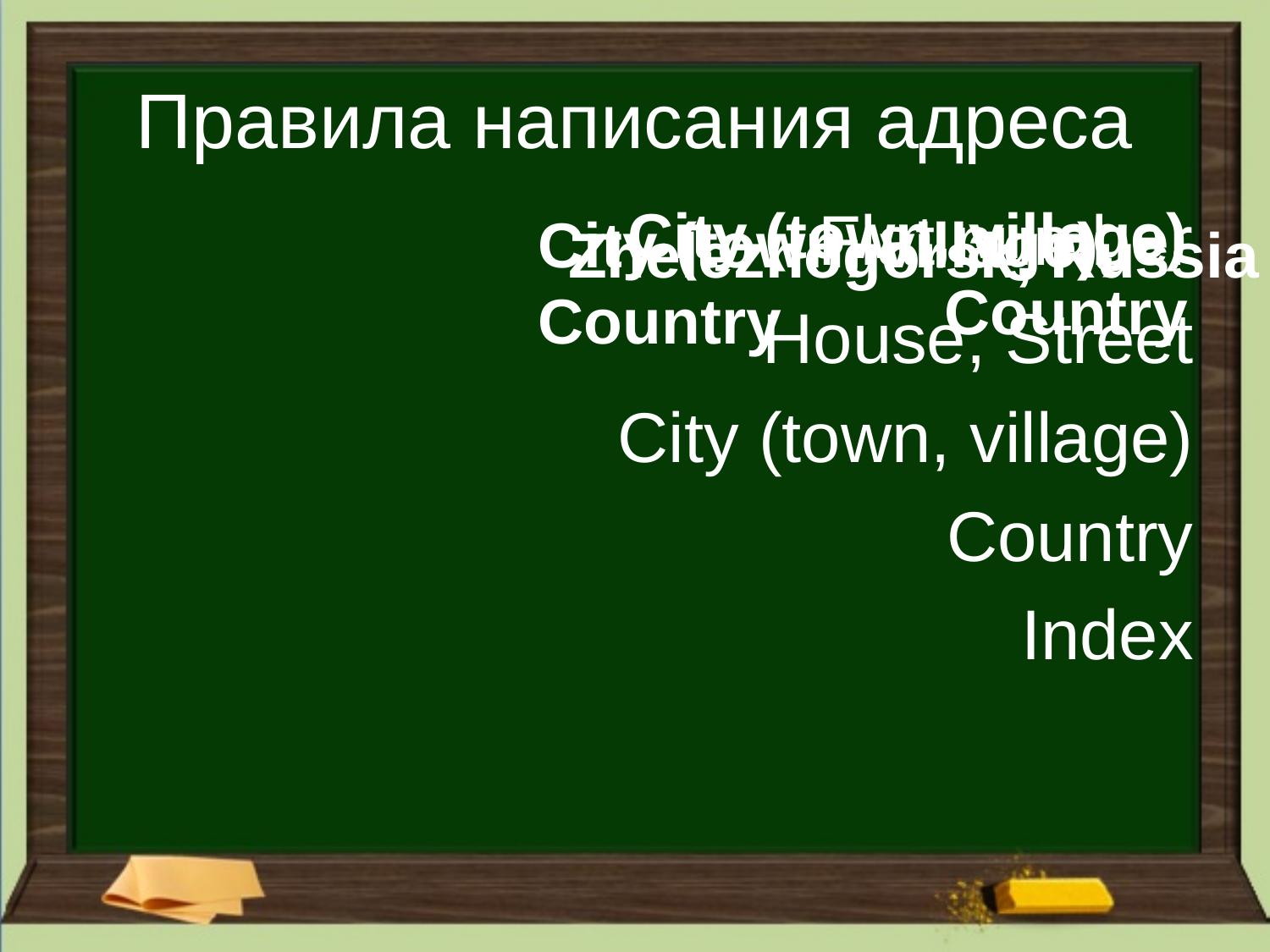

# Правила написания адреса
Flat number
House, Street
City (town, village)
Country
Index

City (town, village)
Country
City (town, village), Country
Zheleznogorsk, Russia